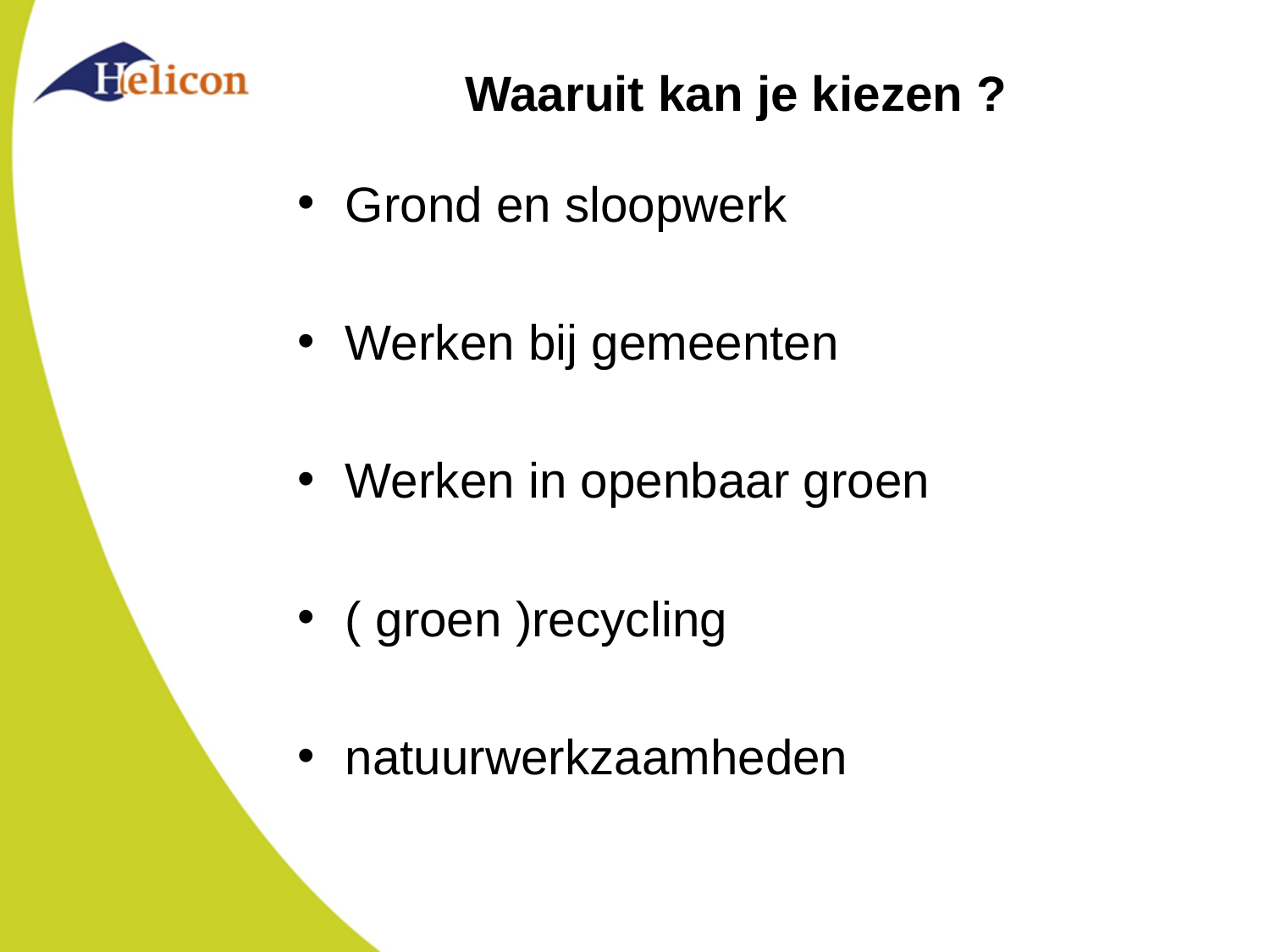

# Waaruit kan je kiezen ?
Grond en sloopwerk

Werken bij gemeenten

Werken in openbaar groen

( groen )recycling

natuurwerkzaamheden